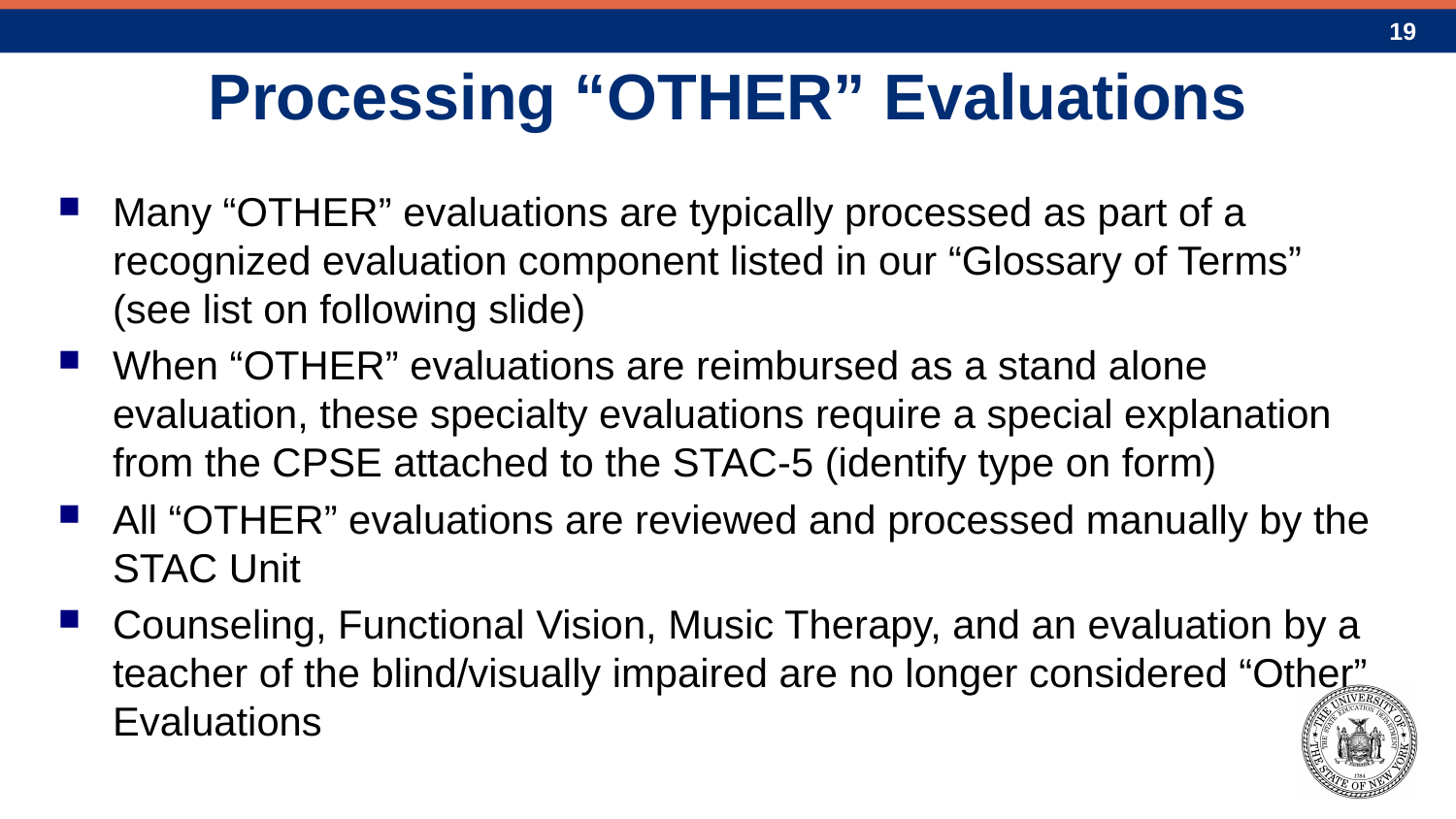

# Processing “OTHER” Evaluations
Many “OTHER” evaluations are typically processed as part of a recognized evaluation component listed in our “Glossary of Terms” (see list on following slide)
When “OTHER” evaluations are reimbursed as a stand alone evaluation, these specialty evaluations require a special explanation from the CPSE attached to the STAC-5 (identify type on form)
All “OTHER” evaluations are reviewed and processed manually by the STAC Unit
Counseling, Functional Vision, Music Therapy, and an evaluation by a teacher of the blind/visually impaired are no longer considered “Other” Evaluations